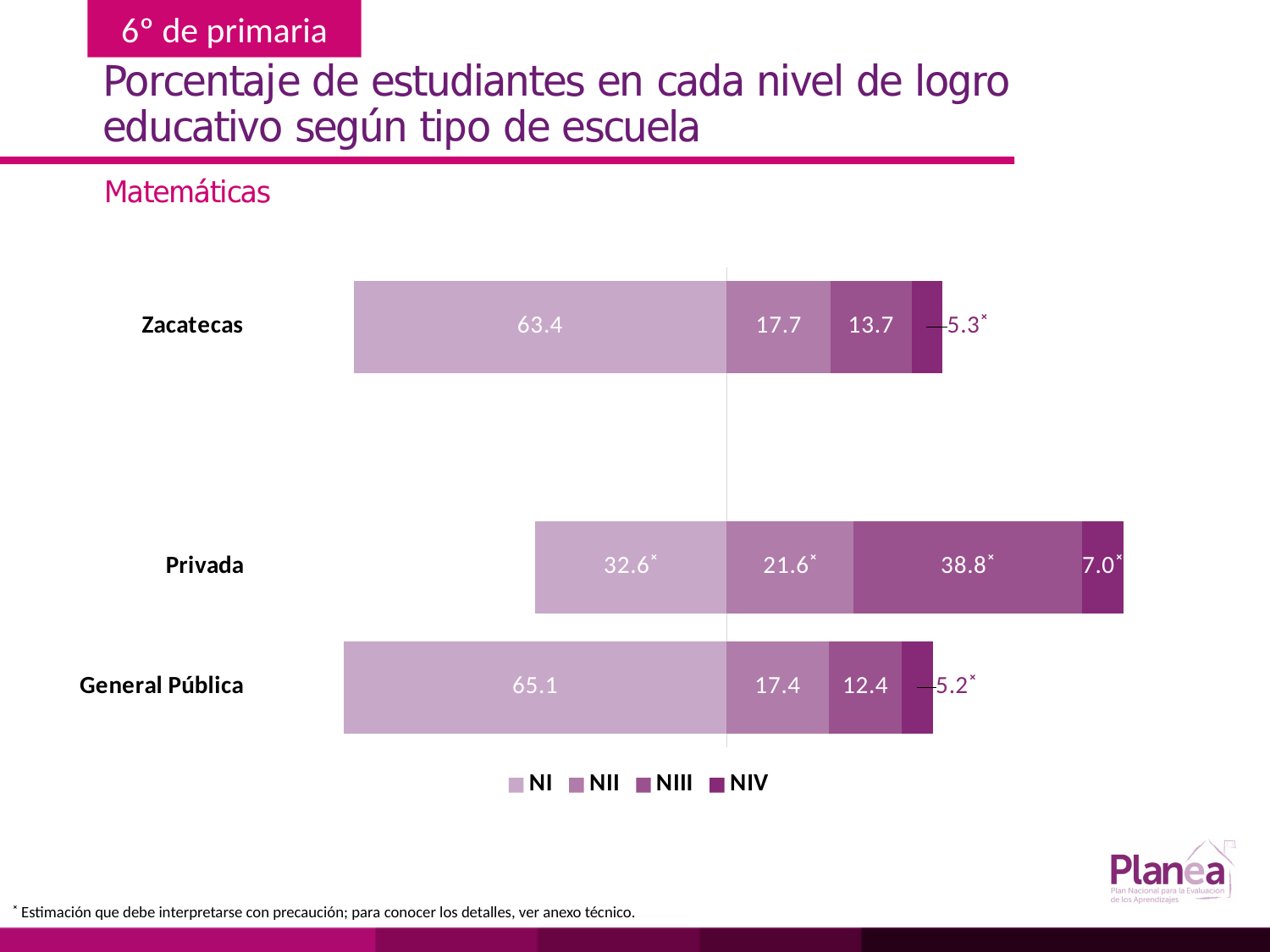

# Porcentaje de estudiantes en cada nivel de logro educativo según tipo de escuela

Matemáticas

### Chart

| Category |  |  |  |  |
|---|---|---|---|---|
| General Pública | -65.1 | 17.4 | 12.4 | 5.2 |
| Privada | -32.6 | 21.6 | 38.8 | 7.0 |
|  | None | None | None | None |
| Zacatecas | -63.4 | 17.7 | 13.7 | 5.3 |
˟ Estimación que debe interpretarse con precaución; para conocer los detalles, ver anexo técnico.